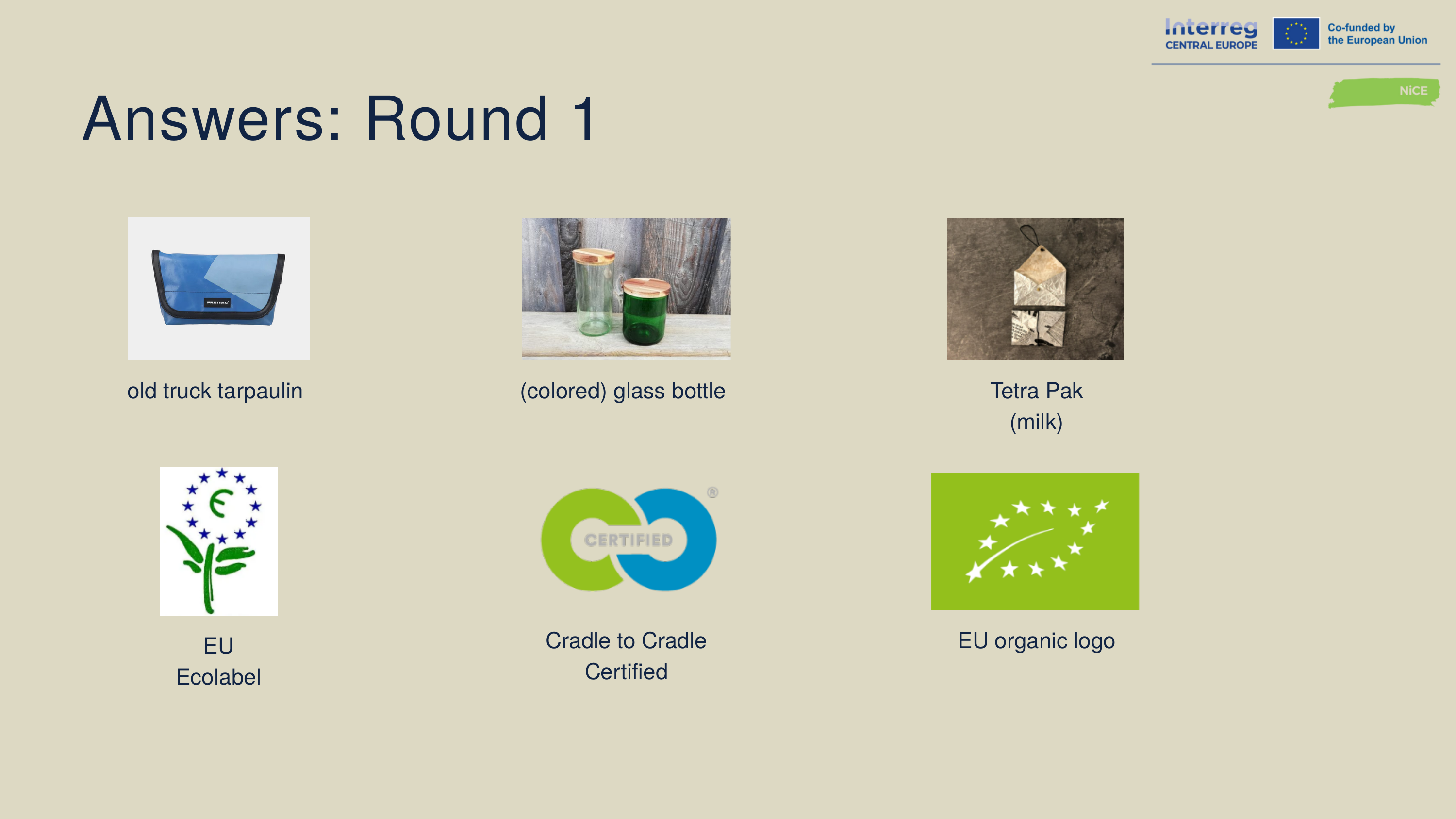

Answers: Round 1

old truck tarpaulin
(colored) glass bottle
Tetra Pak (milk)

EU organic logo
Cradle to Cradle Certified
EU Ecolabel